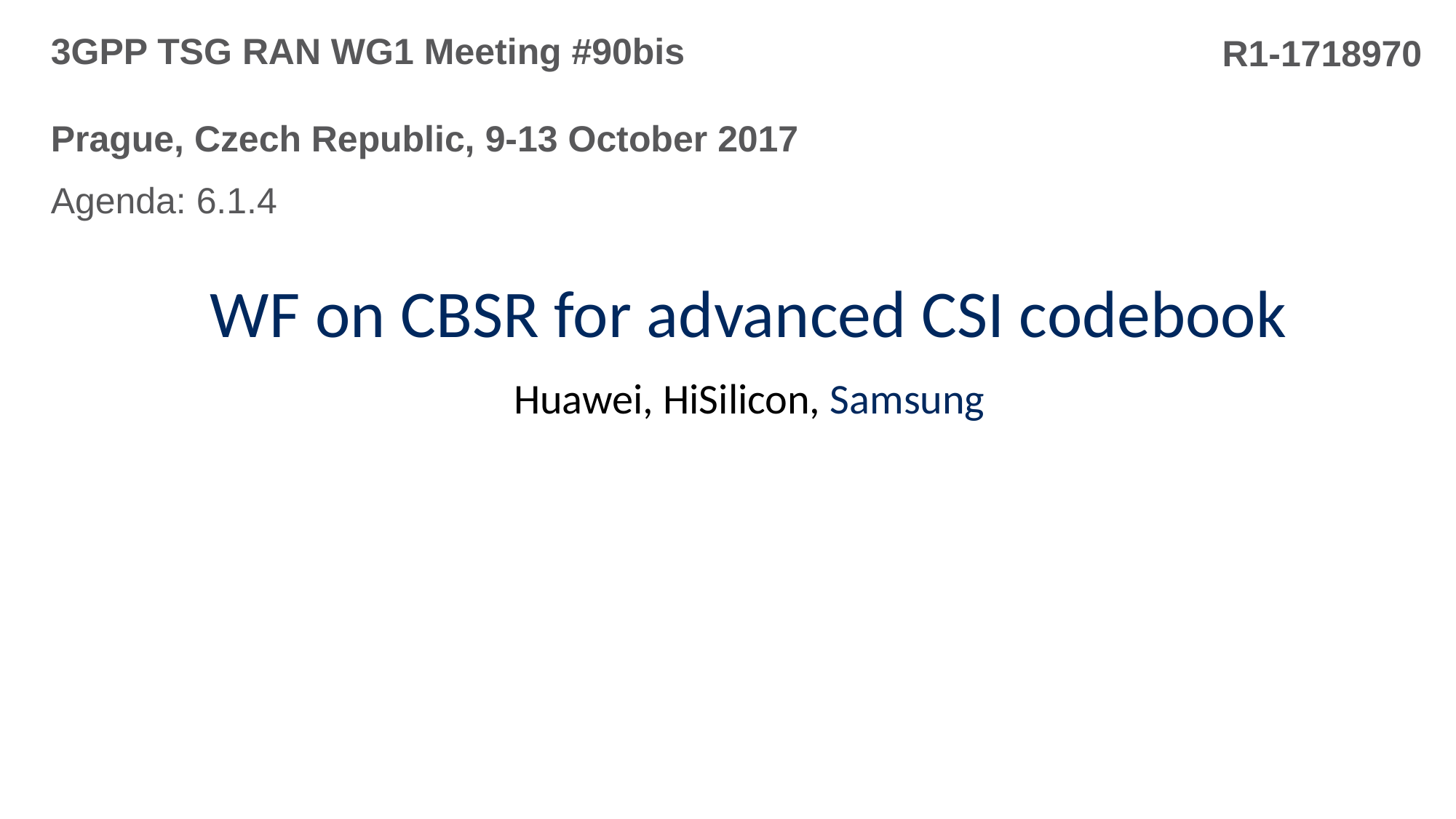

3GPP TSG RAN WG1 Meeting #90bis                                                                                      Prague, Czech Republic, 9-13 October 2017
Agenda: 6.1.4
R1-1718970
WF on CBSR for advanced CSI codebook
Huawei, HiSilicon, Samsung